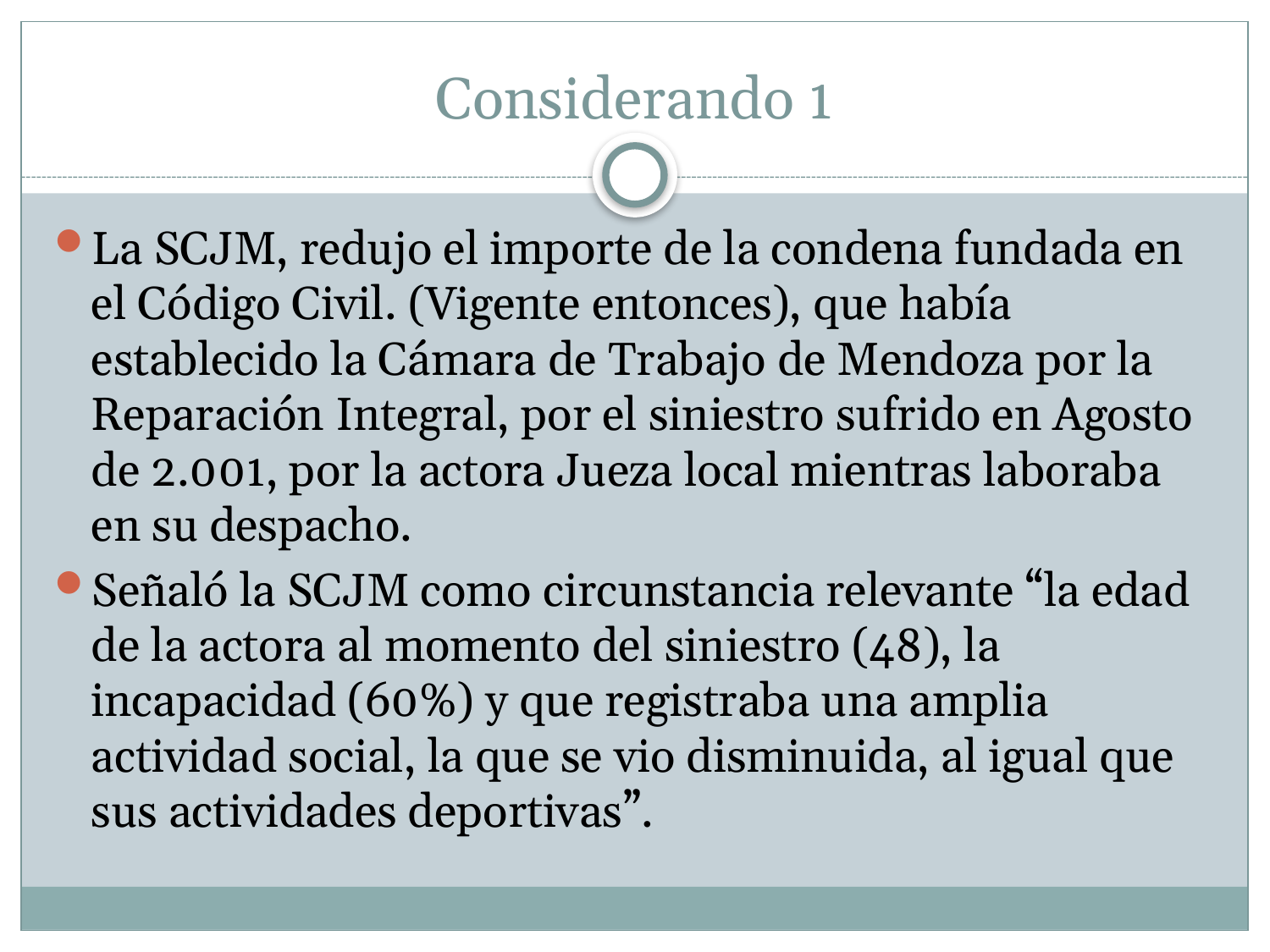

# Considerando 1
La SCJM, redujo el importe de la condena fundada en el Código Civil. (Vigente entonces), que había establecido la Cámara de Trabajo de Mendoza por la Reparación Integral, por el siniestro sufrido en Agosto de 2.001, por la actora Jueza local mientras laboraba en su despacho.
Señaló la SCJM como circunstancia relevante “la edad de la actora al momento del siniestro (48), la incapacidad (60%) y que registraba una amplia actividad social, la que se vio disminuida, al igual que sus actividades deportivas”.